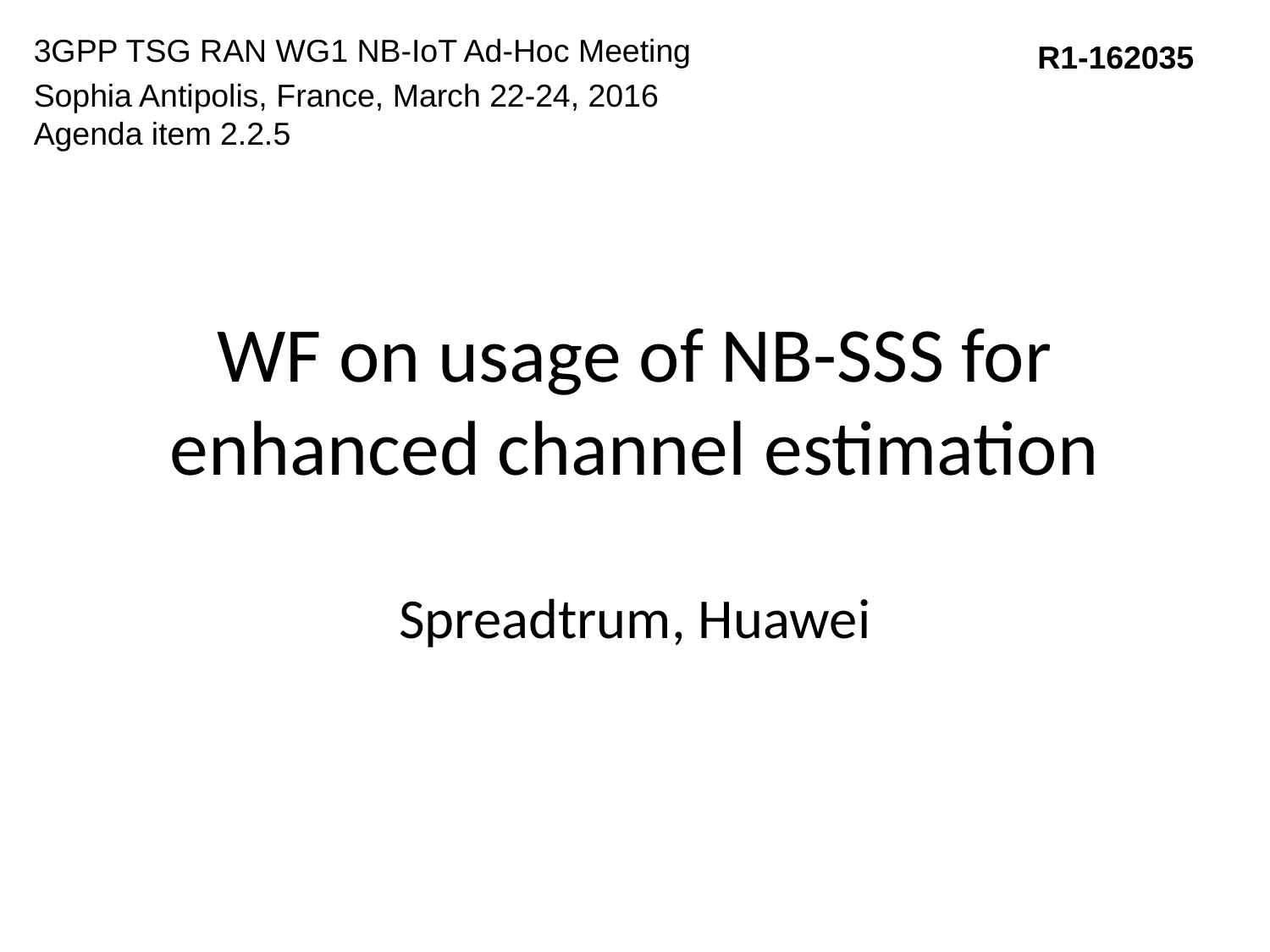

3GPP TSG RAN WG1 NB-IoT Ad-Hoc Meeting
Sophia Antipolis, France, March 22-24, 2016
Agenda item 2.2.5
R1-162035
# WF on usage of NB-SSS for enhanced channel estimation
Spreadtrum, Huawei